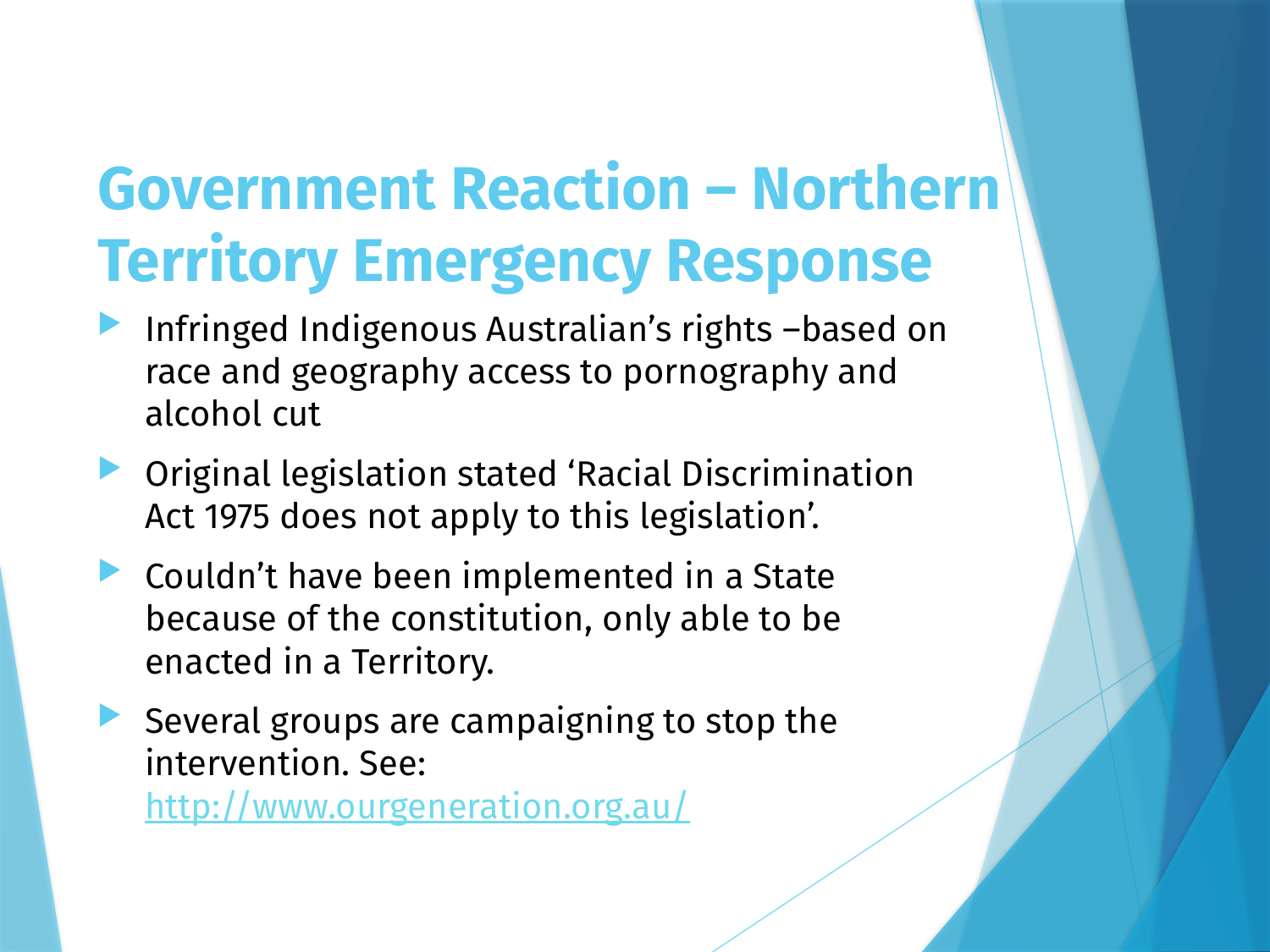

# Government Reaction – Northern Territory Emergency Response
Infringed Indigenous Australian’s rights –based on race and geography access to pornography and alcohol cut
Original legislation stated ‘Racial Discrimination Act 1975 does not apply to this legislation’.
Couldn’t have been implemented in a State because of the constitution, only able to be enacted in a Territory.
Several groups are campaigning to stop the intervention. See: http://www.ourgeneration.org.au/